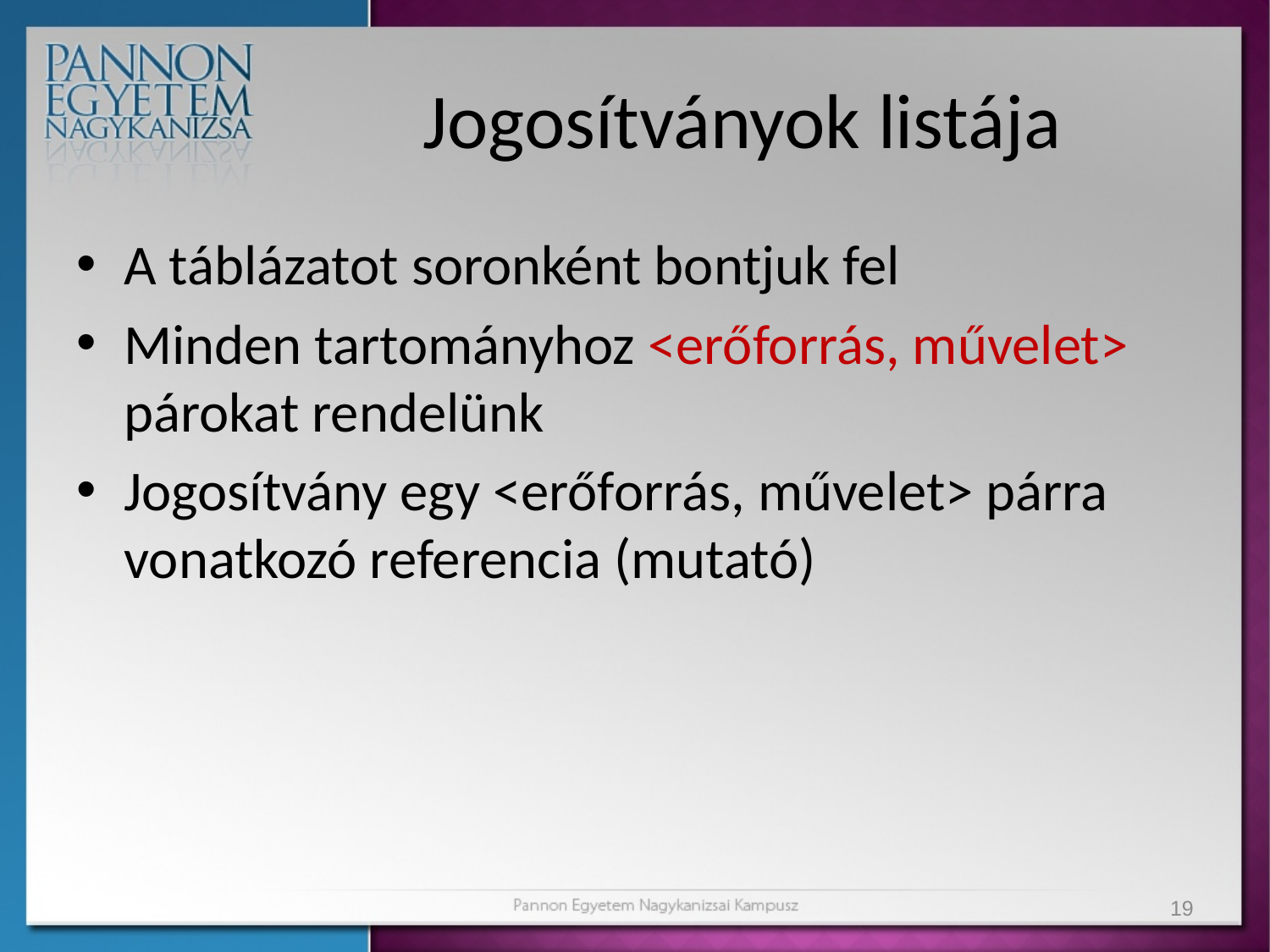

# Jogosítványok listája
A táblázatot soronként bontjuk fel
Minden tartományhoz <erőforrás, művelet> párokat rendelünk
Jogosítvány egy <erőforrás, művelet> párra vonatkozó referencia (mutató)
19